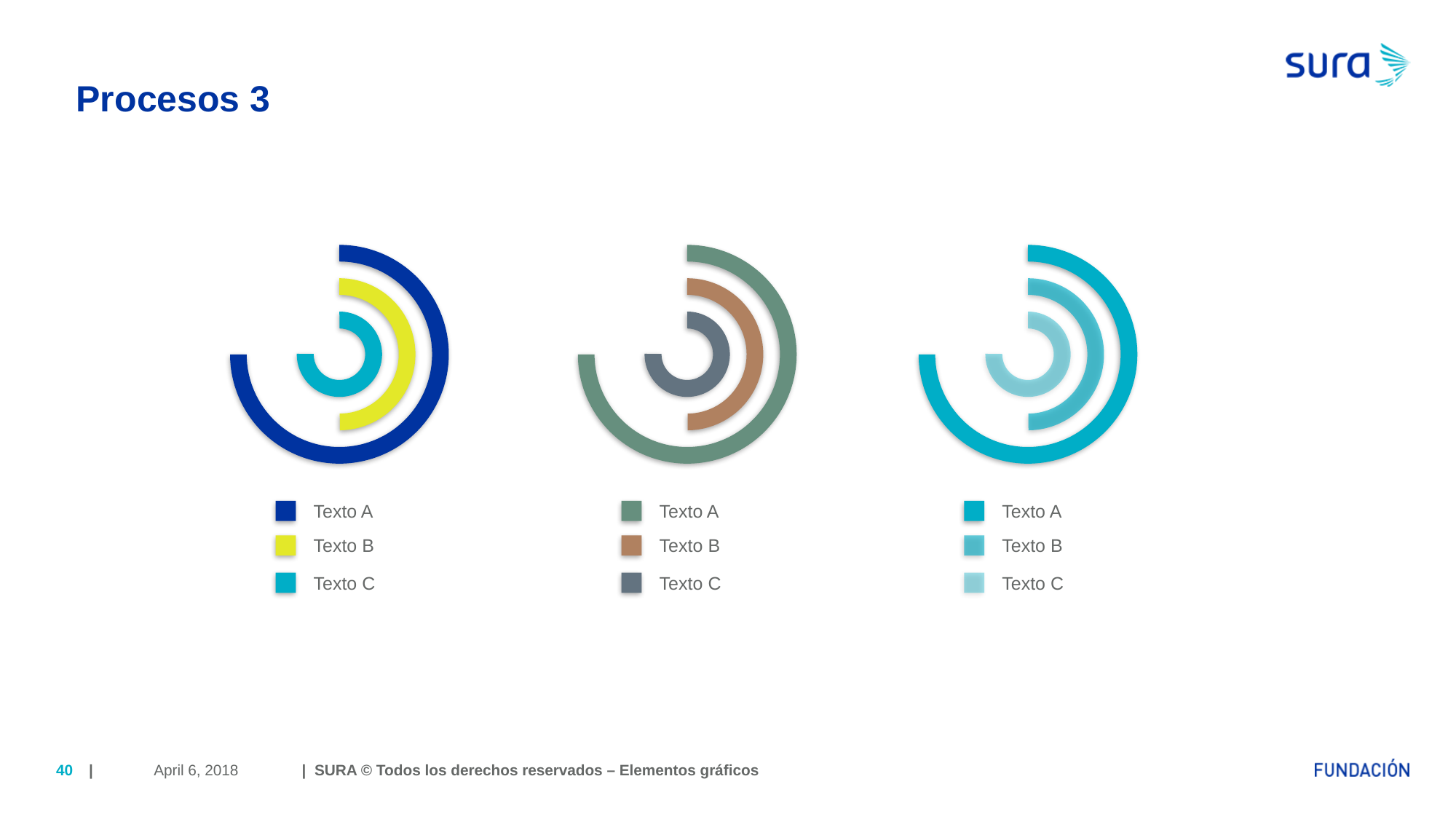

# Procesos 3

Texto A
Texto A
Texto A

Texto B
Texto B
Texto B

Texto C
Texto C
Texto C

April 6, 2018
40
|                                                  |  SURA © Todos los derechos reservados – Elementos gráficos